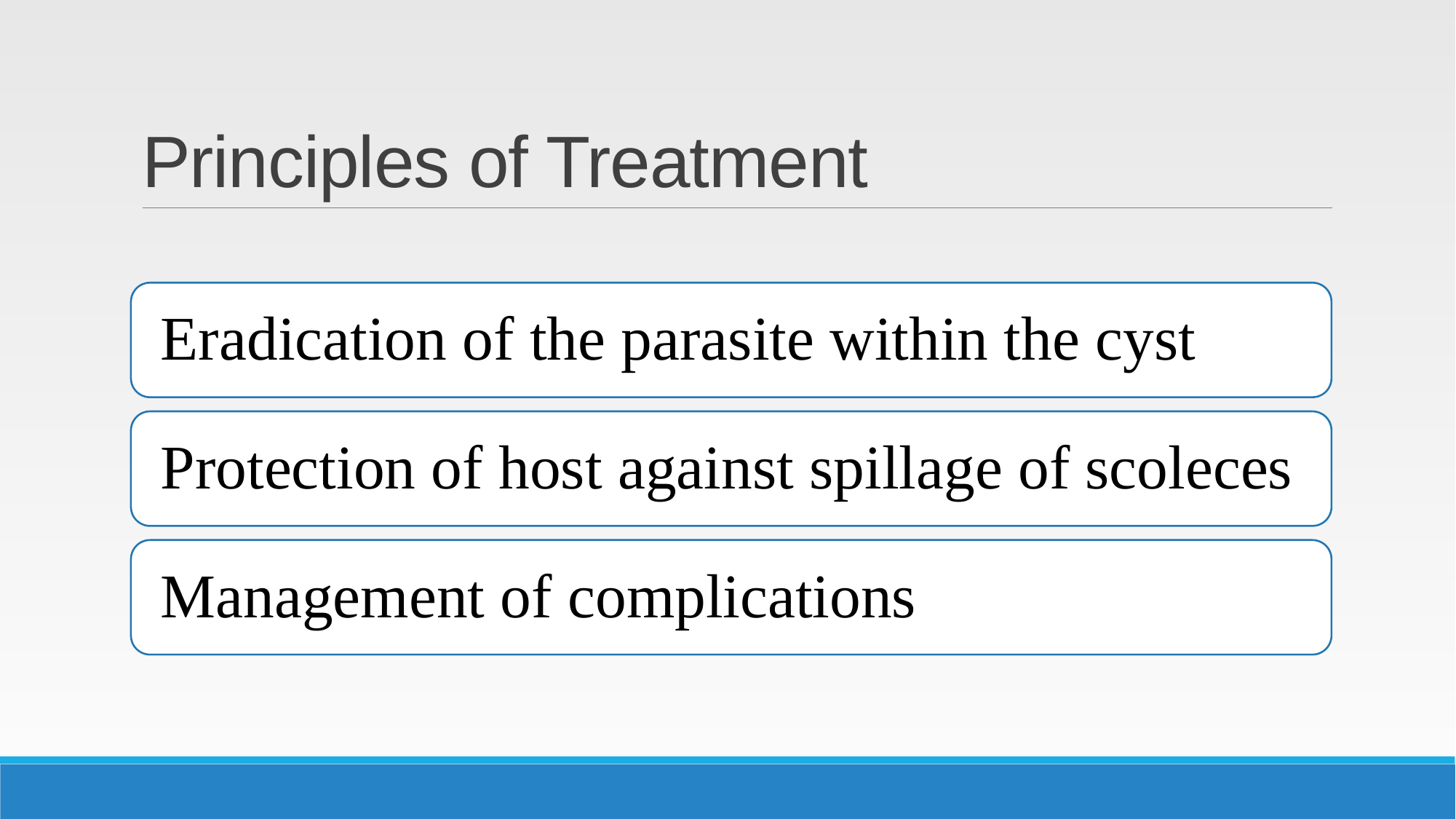

# Principles of Treatment
Eradication of the parasite within the cyst
Protection of host against spillage of scoleces
Management of complications